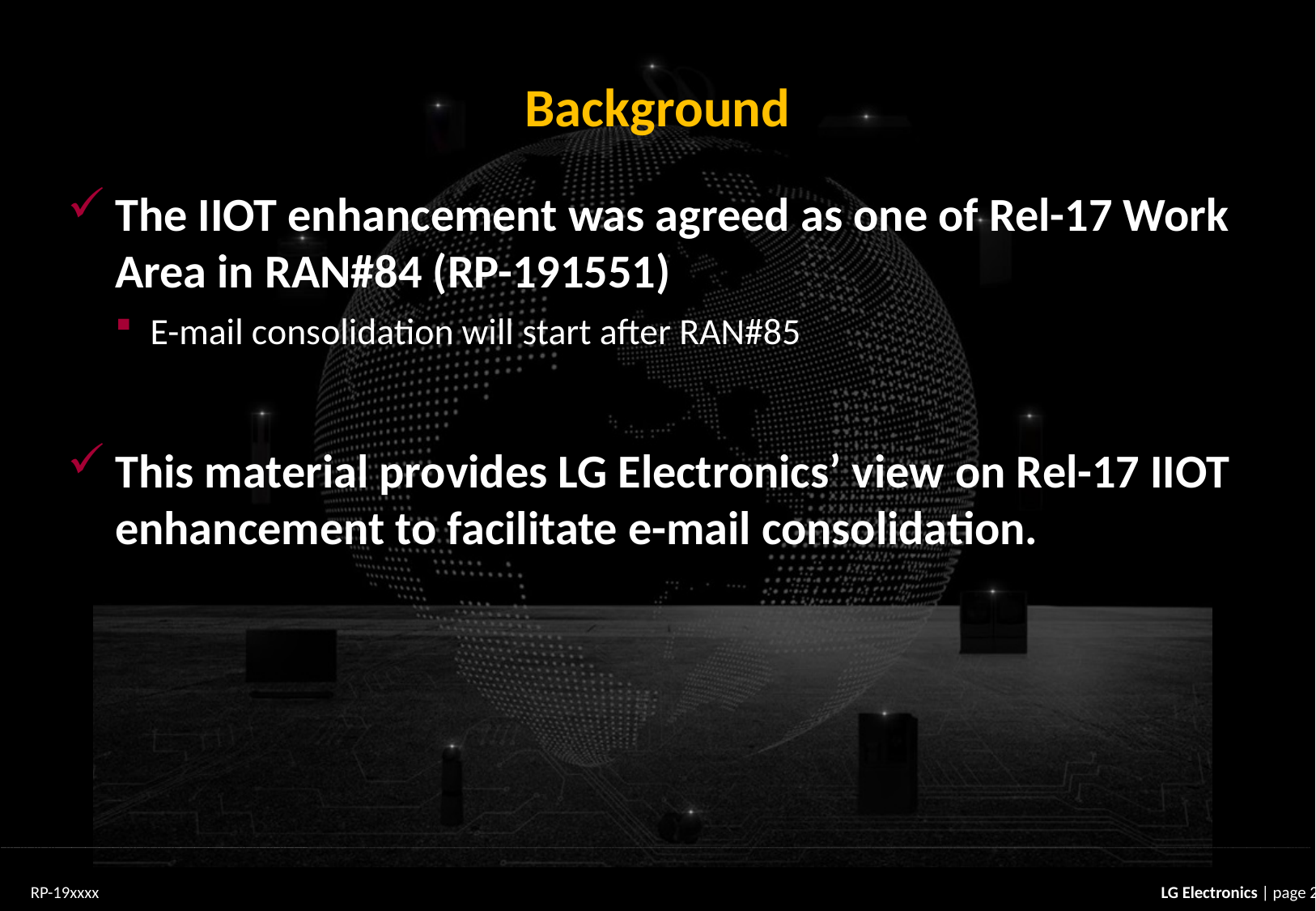

# Background
The IIOT enhancement was agreed as one of Rel-17 Work Area in RAN#84 (RP-191551)
E-mail consolidation will start after RAN#85

This material provides LG Electronics’ view on Rel-17 IIOT enhancement to facilitate e-mail consolidation.